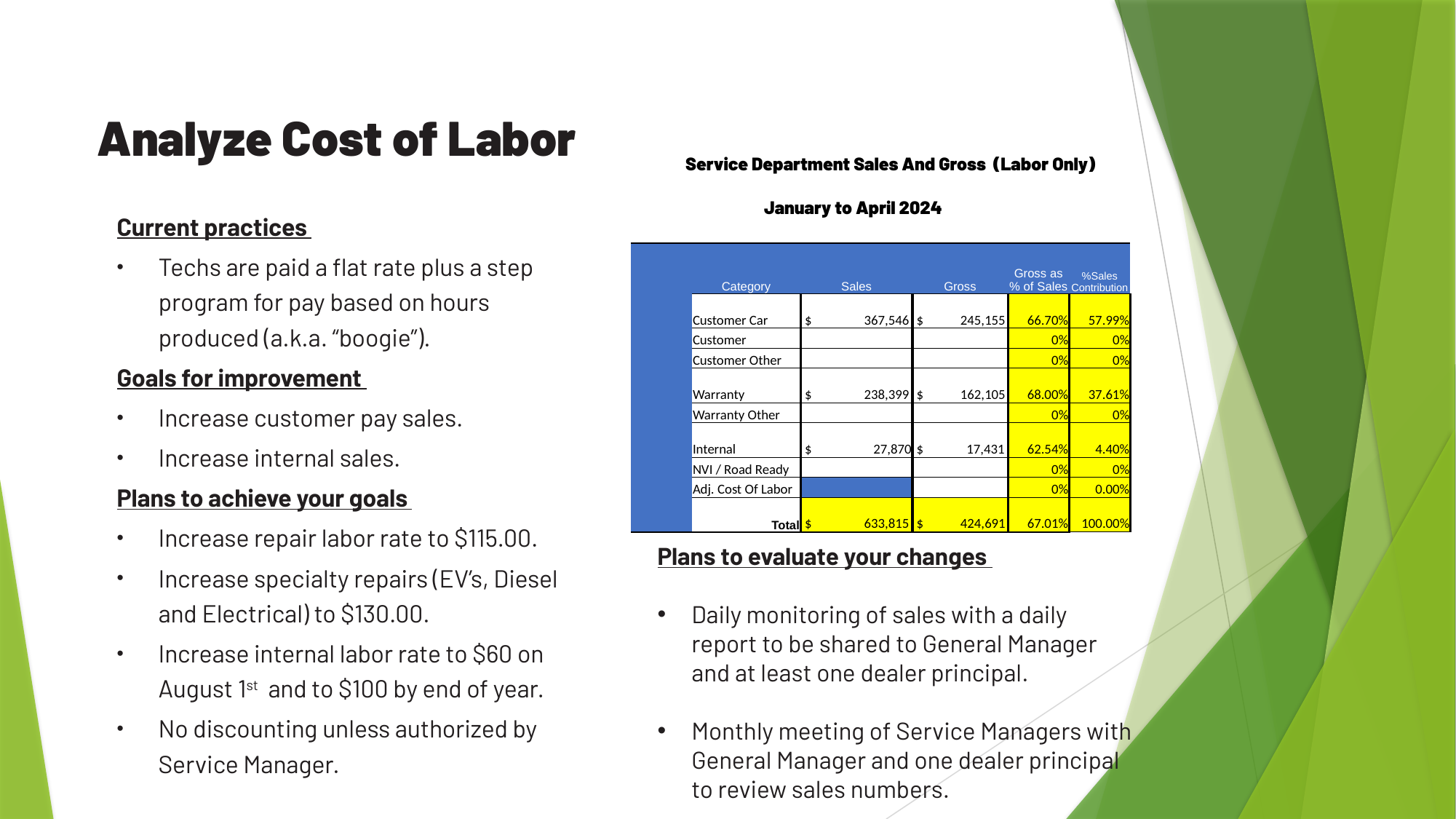

# Analyze Cost of Labor
| Service Department Sales And Gross (Labor Only) January to April 2024 |  |  |  |  |  |
| --- | --- | --- | --- | --- | --- |
|  |  |  |  |  |  |
|  | Category | Sales | Gross | Gross as % of Sales | %Sales Contribution |
|  | Customer Car | $ 367,546 | $ 245,155 | 66.70% | 57.99% |
|  | Customer |  |  | 0% | 0% |
|  | Customer Other |  |  | 0% | 0% |
|  | Warranty | $ 238,399 | $ 162,105 | 68.00% | 37.61% |
|  | Warranty Other |  |  | 0% | 0% |
|  | Internal | $ 27,870 | $ 17,431 | 62.54% | 4.40% |
|  | NVI / Road Ready |  |  | 0% | 0% |
|  | Adj. Cost Of Labor |  |  | 0% | 0.00% |
|  | Total | $ 633,815 | $ 424,691 | 67.01% | 100.00% |

Current practices
Techs are paid a flat rate plus a step program for pay based on hours produced (a.k.a. “boogie”).
Goals for improvement
Increase customer pay sales.
Increase internal sales.
Plans to achieve your goals
Increase repair labor rate to $115.00.
Increase specialty repairs (EV’s, Diesel and Electrical) to $130.00.
Increase internal labor rate to $60 on August 1st  and to $100 by end of year.
No discounting unless authorized by Service Manager.

Plans to evaluate your changes

Daily monitoring of sales with a daily report to be shared to General Manager and at least one dealer principal.

Monthly meeting of Service Managers with General Manager and one dealer principal to review sales numbers.